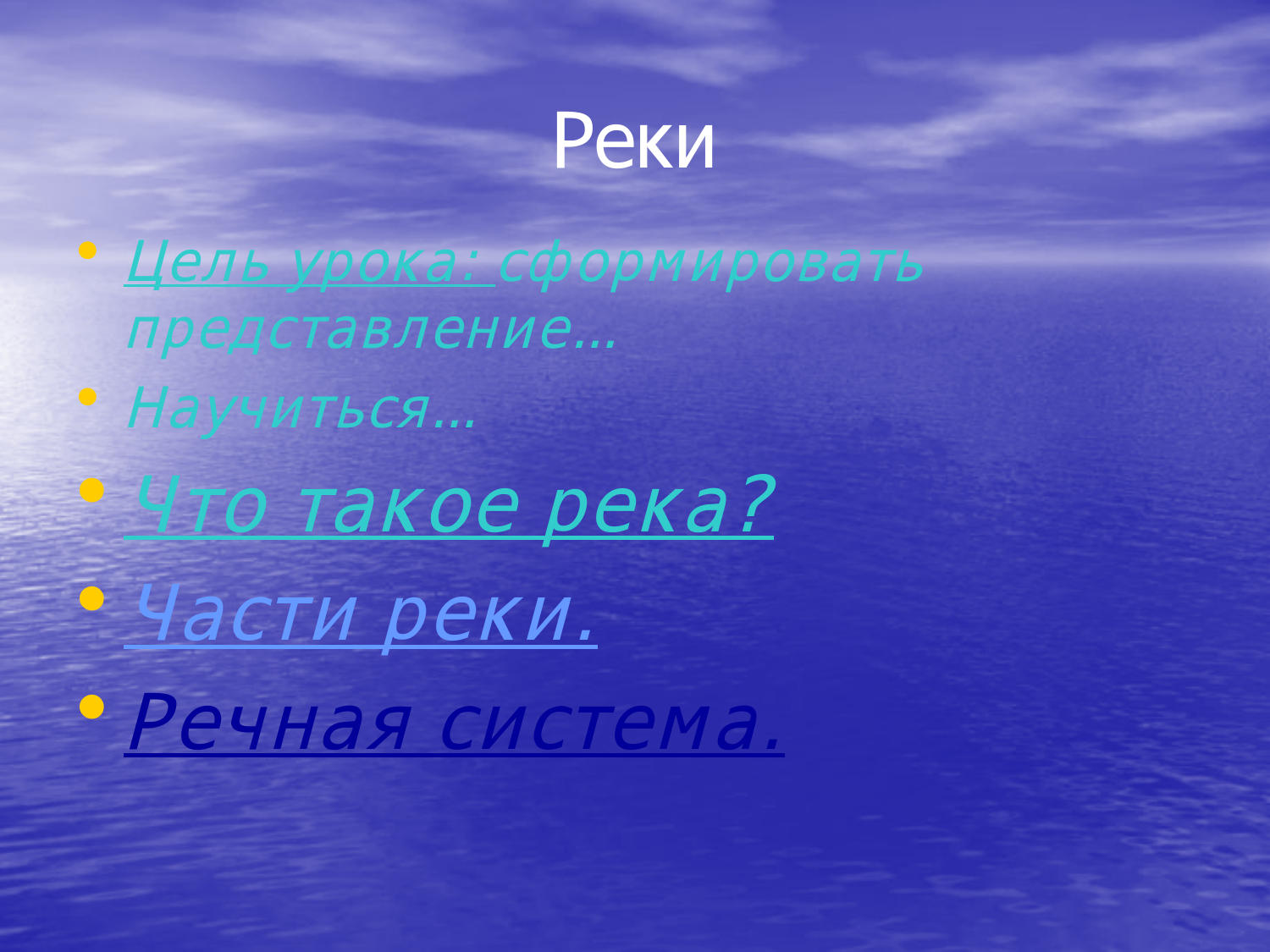

# Реки
Цель урока: сформировать представление…
Научиться…
Что такое река?
Части реки.
Речная система.